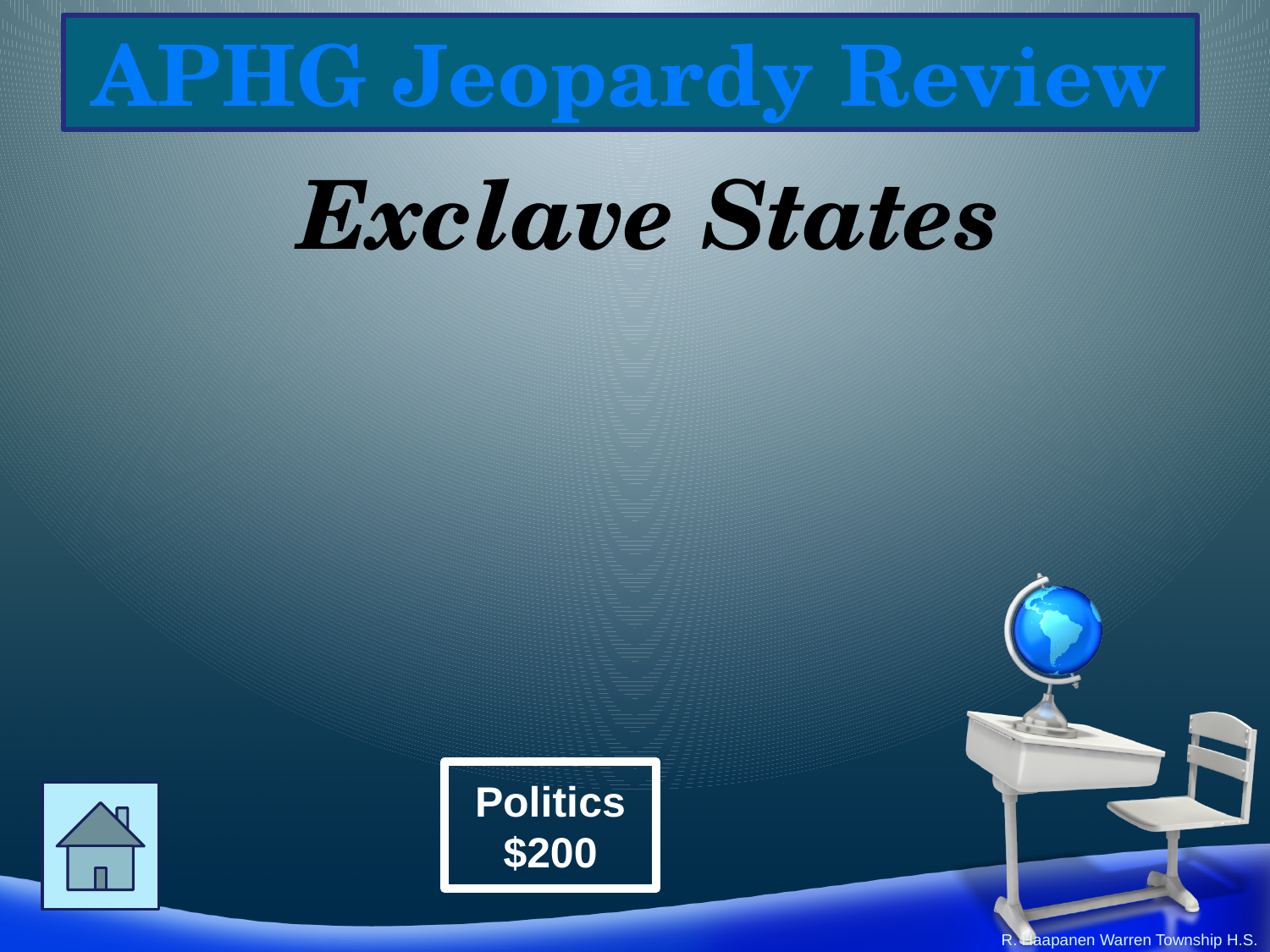

Exclave States
Politics
$200

R. Haapanen Warren Township H.S.